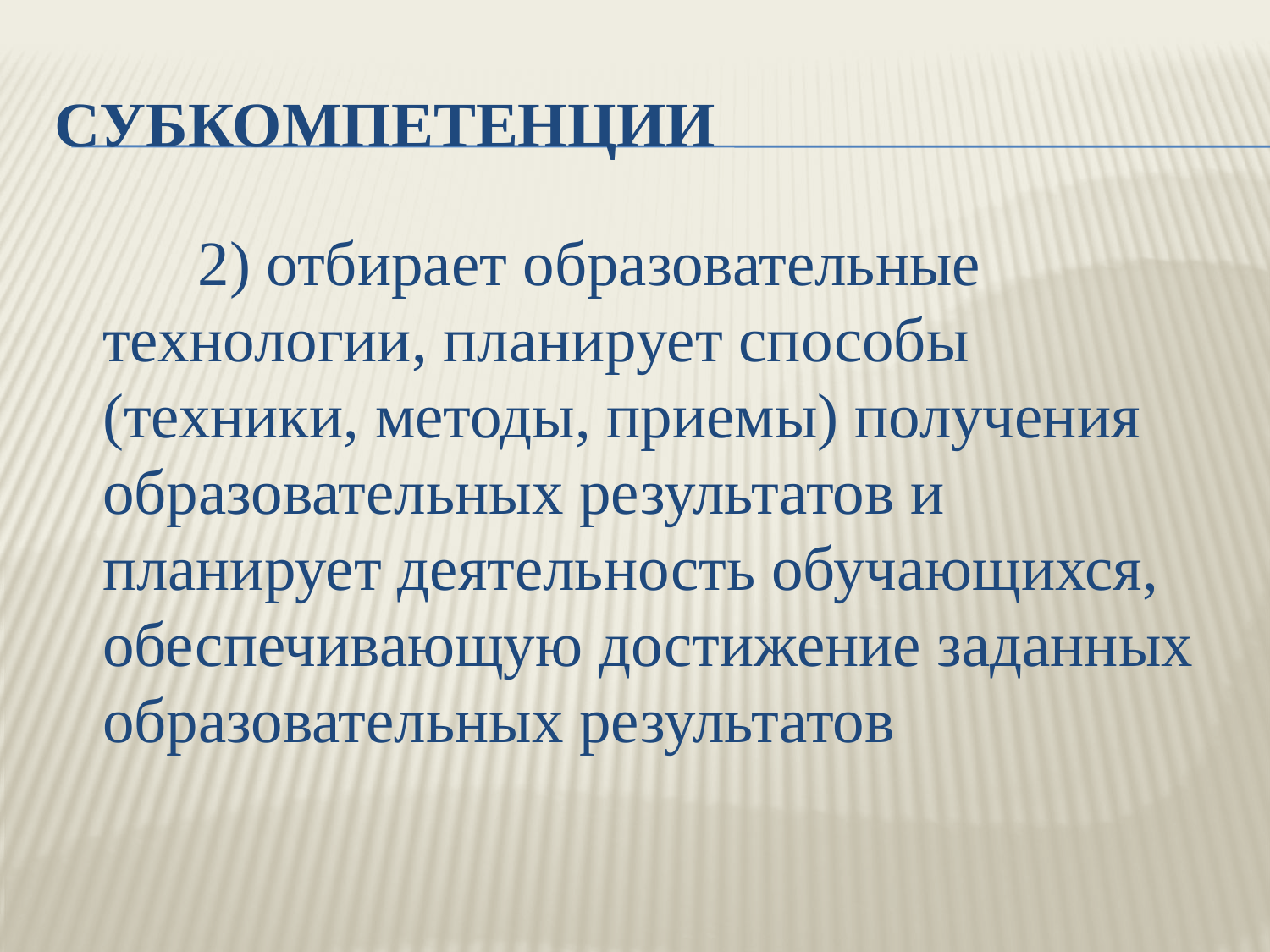

# Субкомпетенции
         2) отбирает образовательные технологии, планирует способы (техники, методы, приемы) получения образовательных результатов и планирует деятельность обучающихся, обеспечивающую достижение заданных образовательных результатов